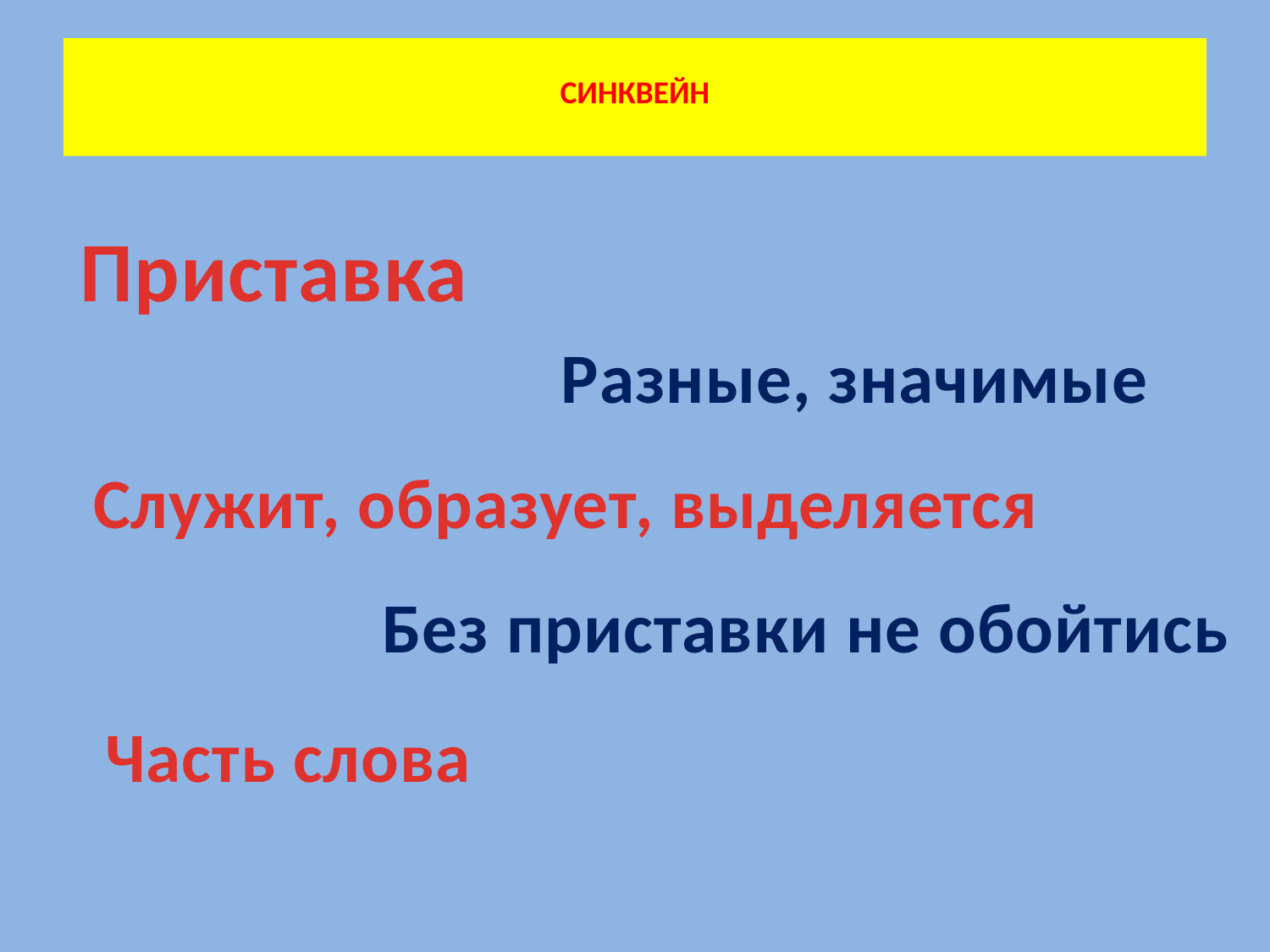

# Синквейн
Приставка
Разные, значимые
Служит, образует, выделяется
Без приставки не обойтись
Часть слова